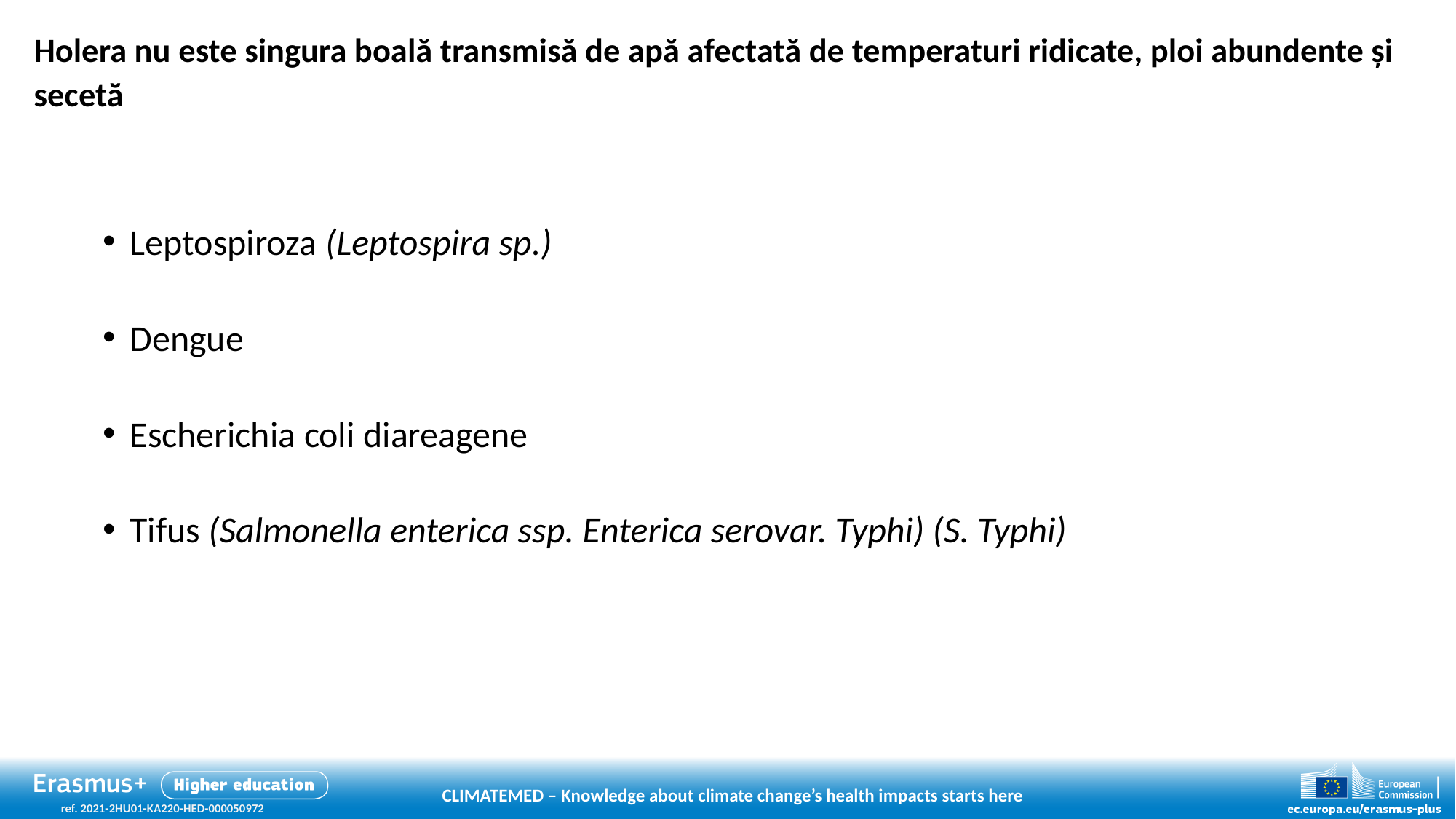

# Holera nu este singura boală transmisă de apă afectată de temperaturi ridicate, ploi abundente și secetă
Leptospiroza (Leptospira sp.)
Dengue
Escherichia coli diareagene
Tifus (Salmonella enterica ssp. Enterica serovar. Typhi) (S. Typhi)